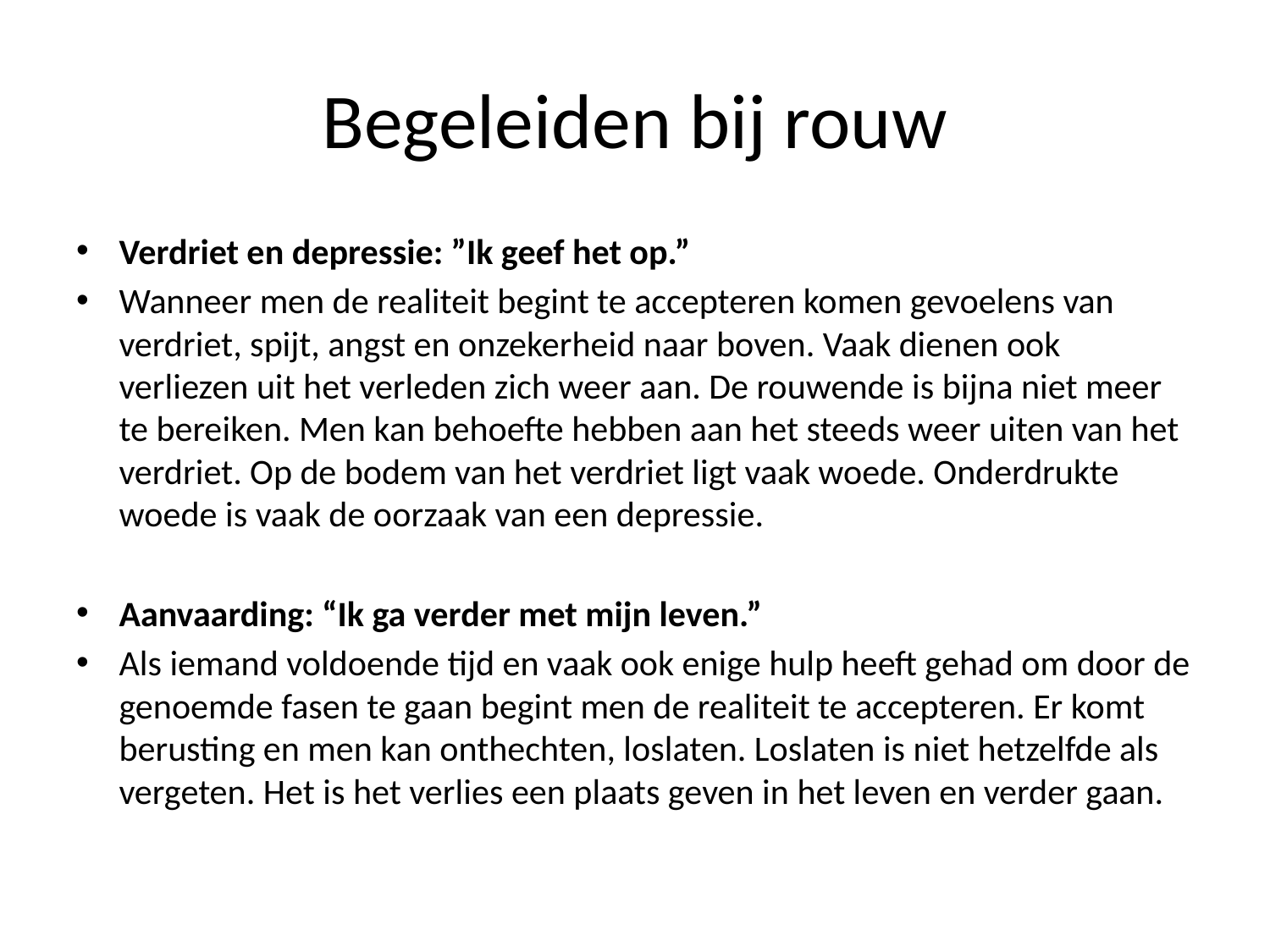

# Begeleiden bij rouw
Verdriet en depressie: ”Ik geef het op.”
Wanneer men de realiteit begint te accepteren komen gevoelens van verdriet, spijt, angst en onzekerheid naar boven. Vaak dienen ook verliezen uit het verleden zich weer aan. De rouwende is bijna niet meer te bereiken. Men kan behoefte hebben aan het steeds weer uiten van het verdriet. Op de bodem van het verdriet ligt vaak woede. Onderdrukte woede is vaak de oorzaak van een depressie.

Aanvaarding: “Ik ga verder met mijn leven.”
Als iemand voldoende tijd en vaak ook enige hulp heeft gehad om door de genoemde fasen te gaan begint men de realiteit te accepteren. Er komt berusting en men kan onthechten, loslaten. Loslaten is niet hetzelfde als vergeten. Het is het verlies een plaats geven in het leven en verder gaan.